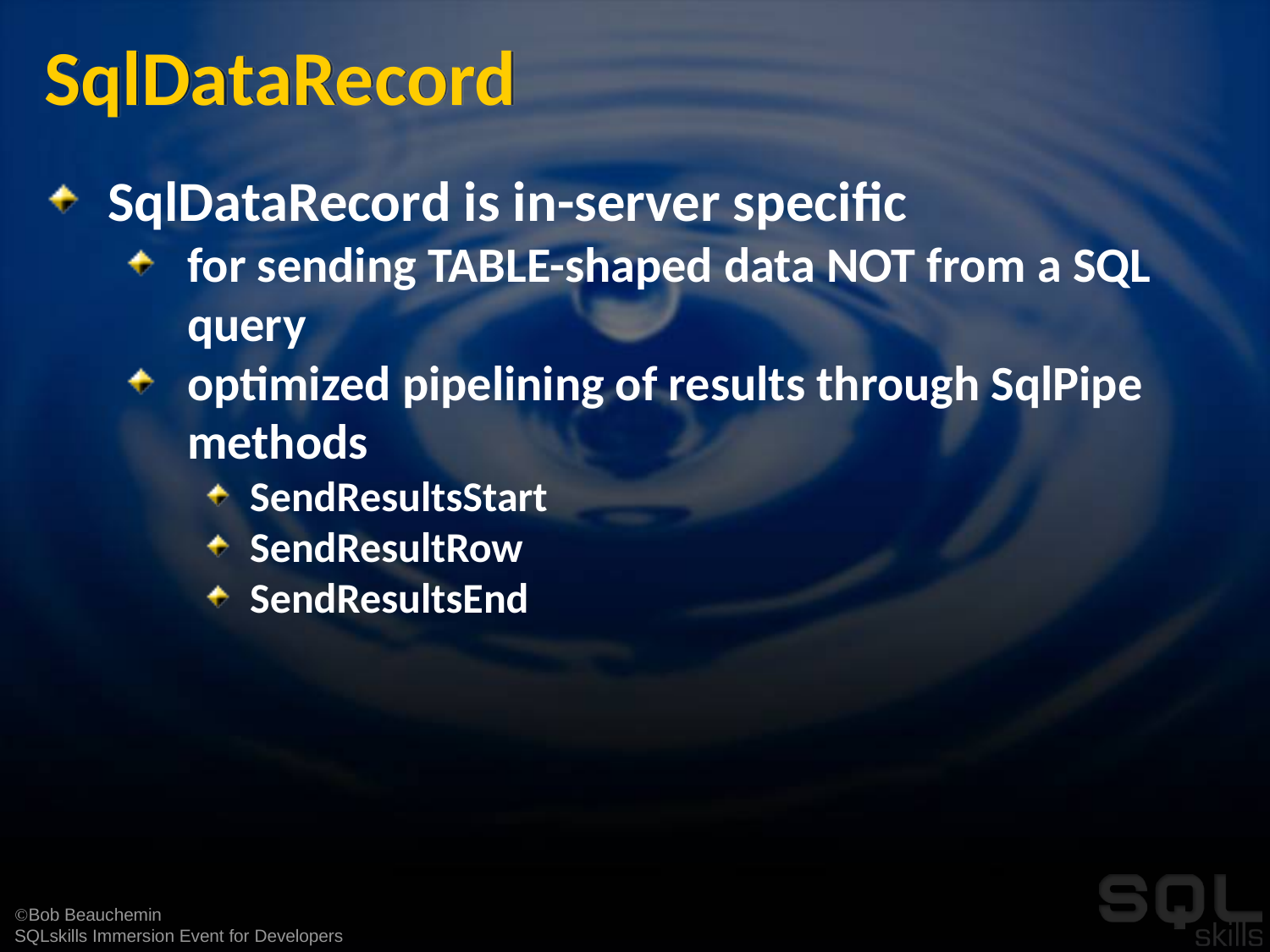

# SqlDataRecord
SqlDataRecord is in-server specific
for sending TABLE-shaped data NOT from a SQL query
optimized pipelining of results through SqlPipe methods
SendResultsStart
SendResultRow
SendResultsEnd